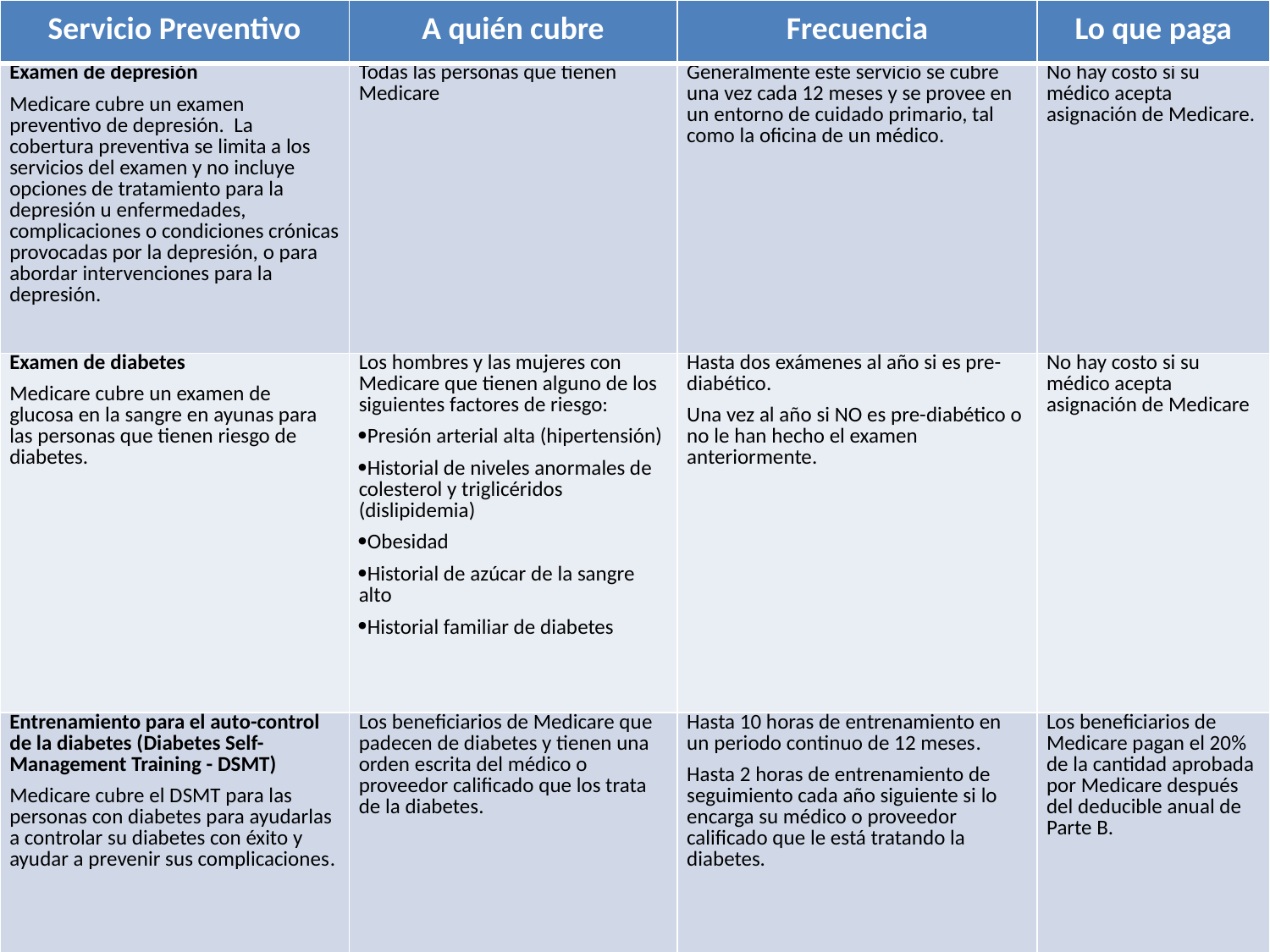

| Servicio Preventivo | A quién cubre | Frecuencia | Lo que paga |
| --- | --- | --- | --- |
| Examen de depresión Medicare cubre un examen preventivo de depresión. La cobertura preventiva se limita a los servicios del examen y no incluye opciones de tratamiento para la depresión u enfermedades, complicaciones o condiciones crónicas provocadas por la depresión, o para abordar intervenciones para la depresión. | Todas las personas que tienen Medicare | Generalmente este servicio se cubre una vez cada 12 meses y se provee en un entorno de cuidado primario, tal como la oficina de un médico. | No hay costo si su médico acepta asignación de Medicare. |
| Examen de diabetes Medicare cubre un examen de glucosa en la sangre en ayunas para las personas que tienen riesgo de diabetes. | Los hombres y las mujeres con Medicare que tienen alguno de los siguientes factores de riesgo: Presión arterial alta (hipertensión) Historial de niveles anormales de colesterol y triglicéridos (dislipidemia) Obesidad Historial de azúcar de la sangre alto Historial familiar de diabetes | Hasta dos exámenes al año si es pre-diabético. Una vez al año si NO es pre-diabético o no le han hecho el examen anteriormente. | No hay costo si su médico acepta asignación de Medicare |
| Entrenamiento para el auto-control de la diabetes (Diabetes Self-Management Training - DSMT) Medicare cubre el DSMT para las personas con diabetes para ayudarlas a controlar su diabetes con éxito y ayudar a prevenir sus complicaciones. | Los beneficiarios de Medicare que padecen de diabetes y tienen una orden escrita del médico o proveedor calificado que los trata de la diabetes. | Hasta 10 horas de entrenamiento en un periodo continuo de 12 meses. Hasta 2 horas de entrenamiento de seguimiento cada año siguiente si lo encarga su médico o proveedor calificado que le está tratando la diabetes. | Los beneficiarios de Medicare pagan el 20% de la cantidad aprobada por Medicare después del deducible anual de Parte B. |

5/1/2013
Servicios Preventivos de Medicare
43